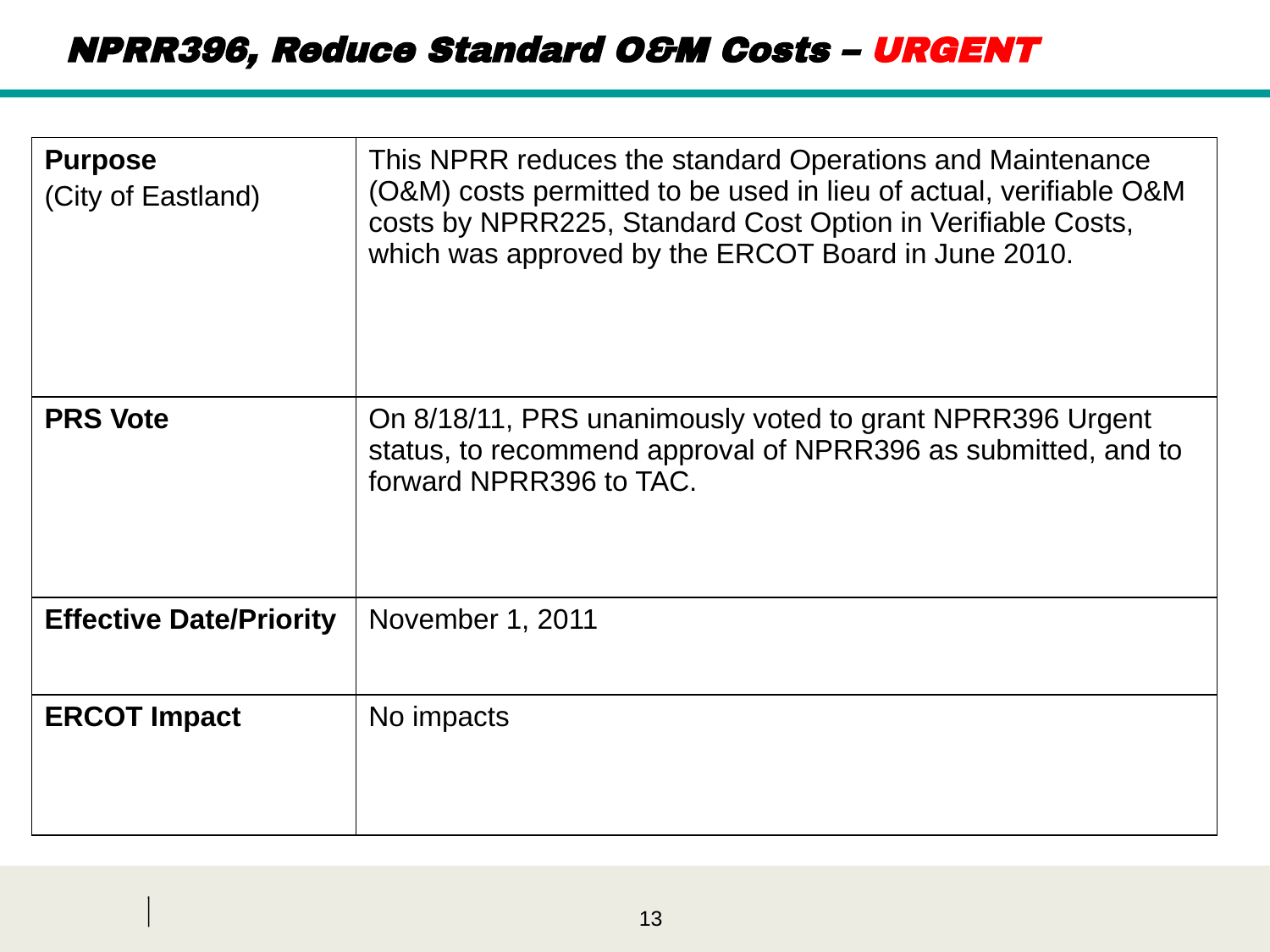

NPRR396, Reduce Standard O&M Costs – Urgent
| Purpose (City of Eastland) | This NPRR reduces the standard Operations and Maintenance (O&M) costs permitted to be used in lieu of actual, verifiable O&M costs by NPRR225, Standard Cost Option in Verifiable Costs, which was approved by the ERCOT Board in June 2010. |
| --- | --- |
| PRS Vote | On 8/18/11, PRS unanimously voted to grant NPRR396 Urgent status, to recommend approval of NPRR396 as submitted, and to forward NPRR396 to TAC. |
| Effective Date/Priority | November 1, 2011 |
| ERCOT Impact | No impacts |